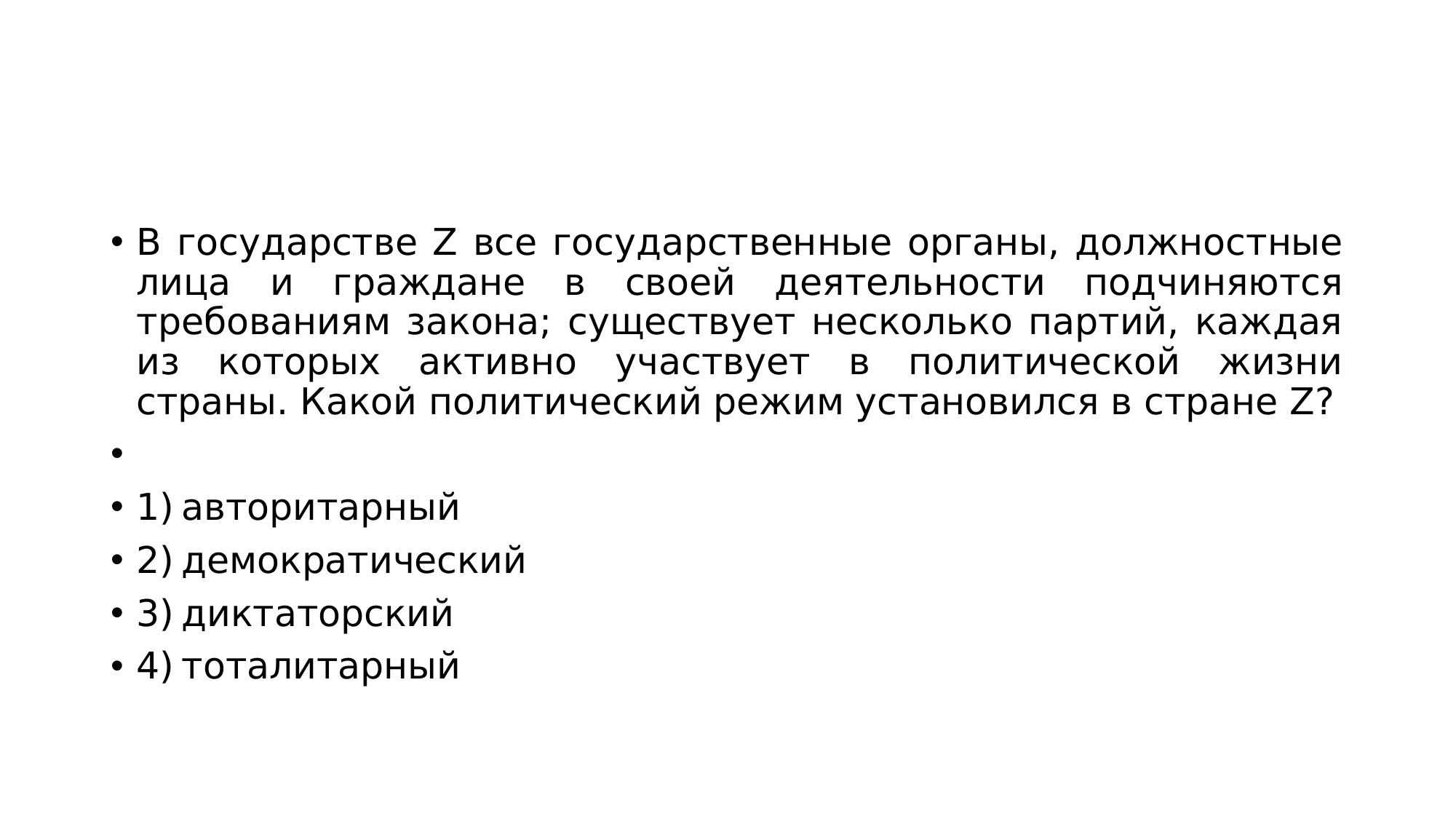

#
В государстве Z все государственные органы, должностные лица и граждане в своей деятельности подчиняются требованиям закона; существует несколько партий, каждая из которых активно участвует в политической жизни страны. Какой политический режим установился в стране Z?

1) авторитарный
2) демократический
3) диктаторский
4) тоталитарный